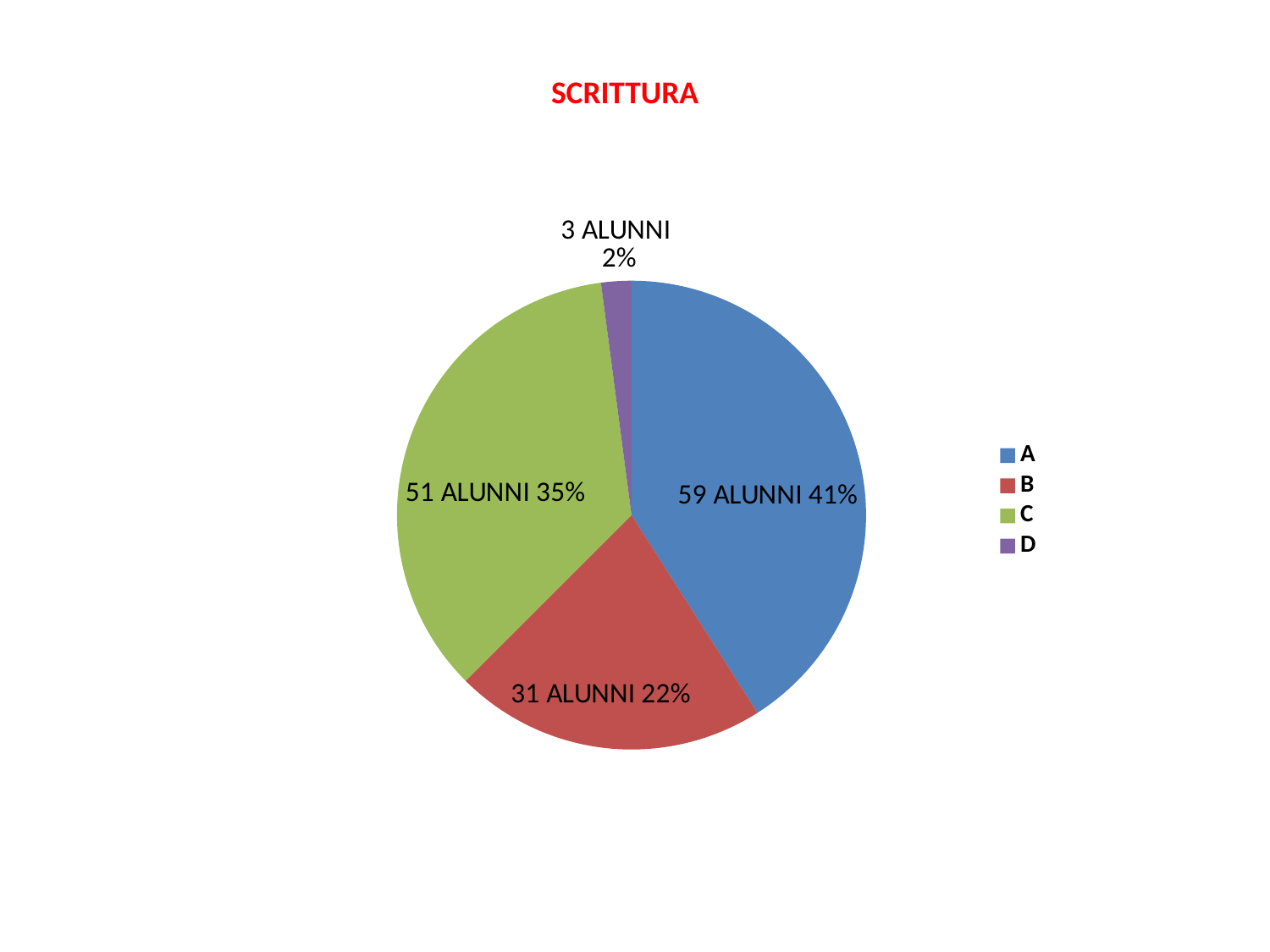

SCRITTURA

### Chart

| Category |  |
|---|---|
| A | 59.0 |
| B | 31.0 |
| C | 51.0 |
| D | 3.0 |